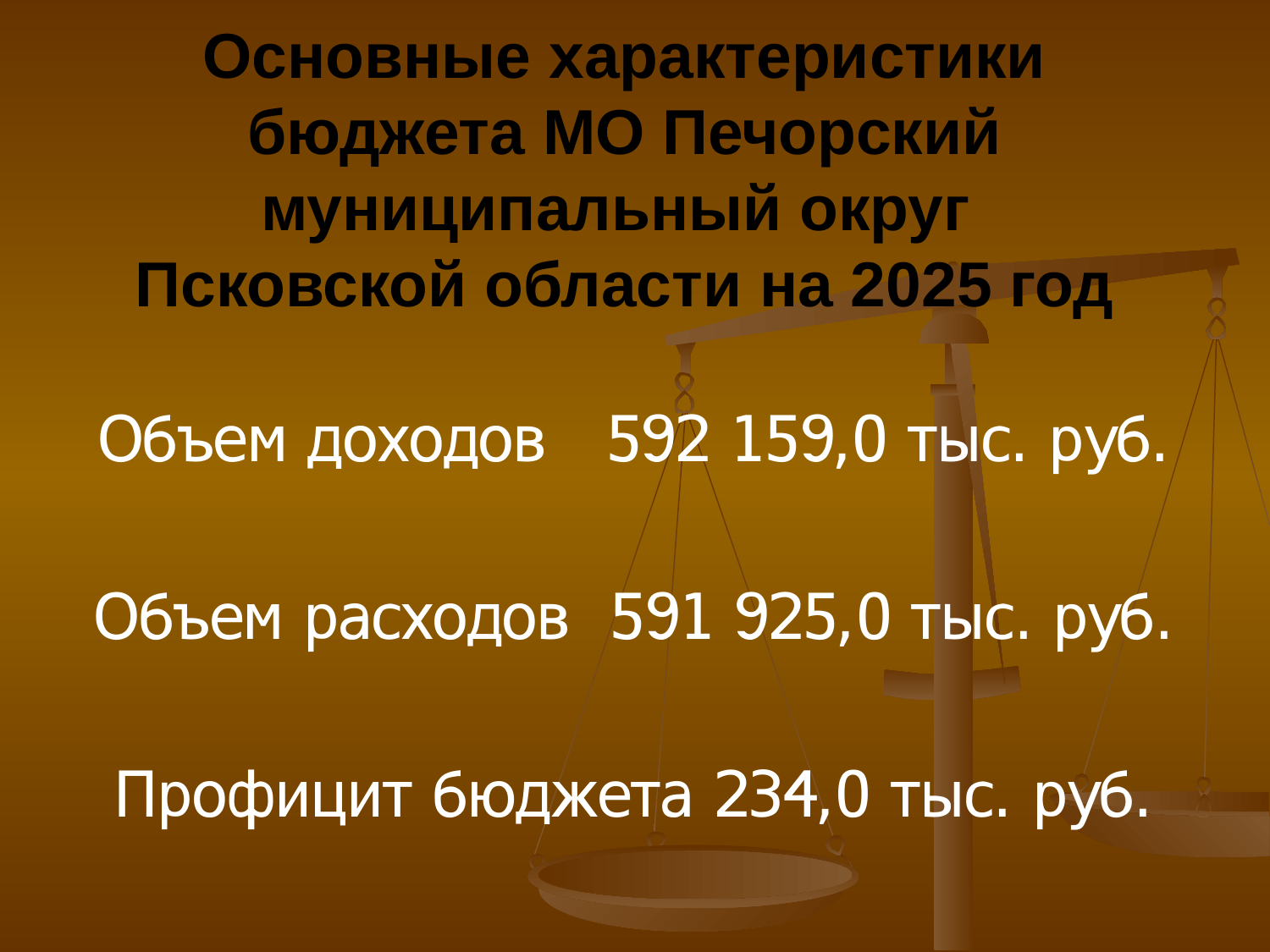

# Основные характеристики бюджета МО Печорский муниципальный округ Псковской области на 2025 год
Объем доходов   592 159,0 тыс. руб.

Объем расходов  591 925,0 тыс. руб.

Профицит бюджета 234,0 тыс. руб.